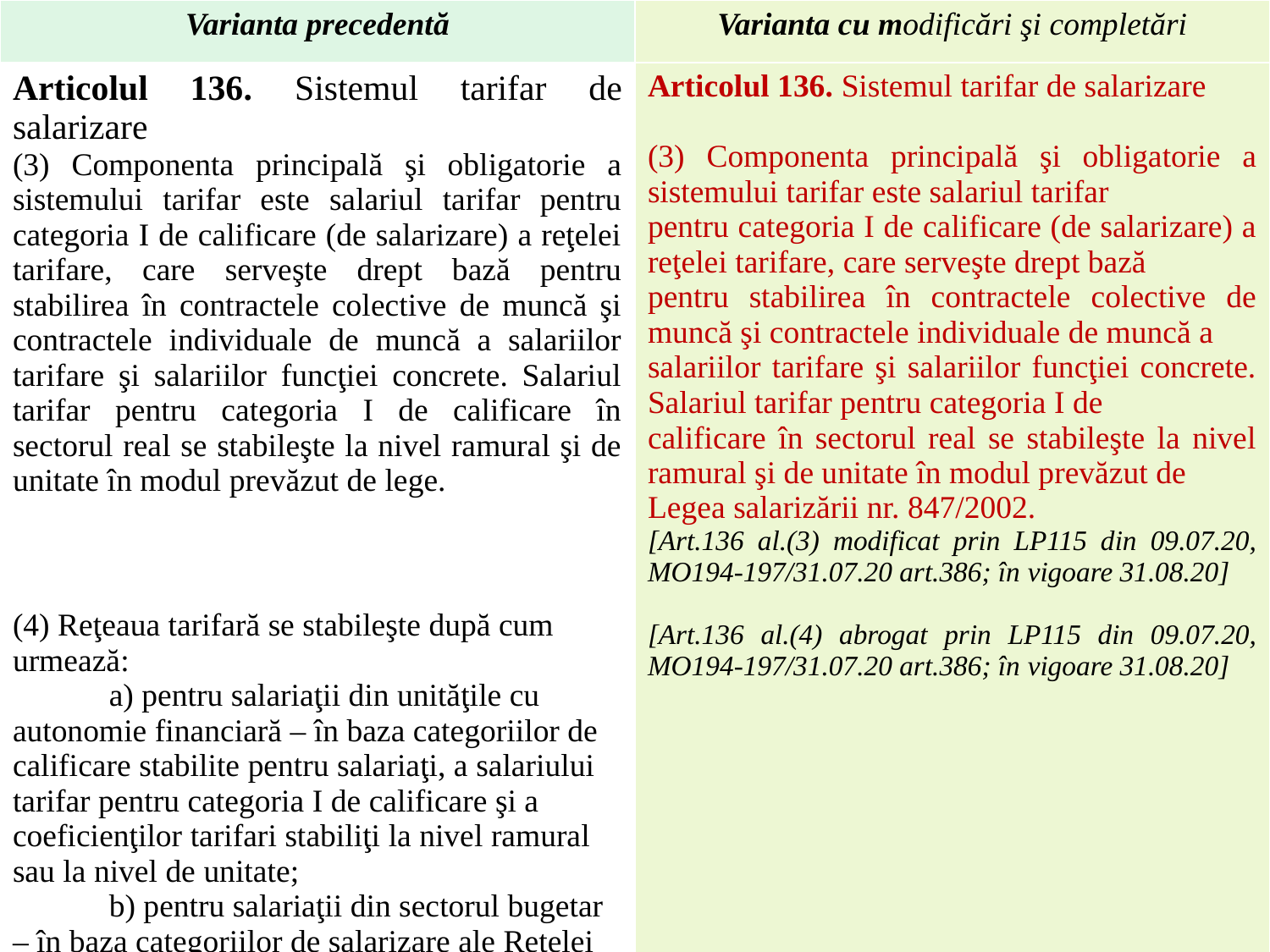

| Varianta precedentă | Varianta cu modificări şi completări |
| --- | --- |
| Articolul 136. Sistemul tarifar de salarizare (3) Componenta principală şi obligatorie a sistemului tarifar este salariul tarifar pentru categoria I de calificare (de salarizare) a reţelei tarifare, care serveşte drept bază pentru stabilirea în contractele colective de muncă şi contractele individuale de muncă a salariilor tarifare şi salariilor funcţiei concrete. Salariul tarifar pentru categoria I de calificare în sectorul real se stabileşte la nivel ramural şi de unitate în modul prevăzut de lege. (4) Reţeaua tarifară se stabileşte după cum urmează:             a) pentru salariaţii din unităţile cu autonomie financiară – în baza categoriilor de calificare stabilite pentru salariaţi, a salariului tarifar pentru categoria I de calificare şi a coeficienţilor tarifari stabiliţi la nivel ramural sau la nivel de unitate;             b) pentru salariaţii din sectorul bugetar – în baza categoriilor de salarizare ale Reţelei tarifare unice, a salariului tarifar pentru categoria I de salarizare şi a grilelor de salarii ale funcţiei stabilite pe categoriile de salarizare.             (5) Salariul tarifar pentru categoria I de calificare la nivel de ramură sau de unitate se reexaminează în funcţie de condiţiile economice concrete ale ramurii sau în funcţie de posibilităţile financiare ale unităţii. Totodată, cuantumul lunar total al salariului unui angajat, calculat în baza sistemului tarifar de salarizare, nu poate fi mai mic decît cuantumul minim garantat al salariului în sectorul real, stabilit de Guvern. | Articolul 136. Sistemul tarifar de salarizare (3) Componenta principală şi obligatorie a sistemului tarifar este salariul tarifar pentru categoria I de calificare (de salarizare) a reţelei tarifare, care serveşte drept bază pentru stabilirea în contractele colective de muncă şi contractele individuale de muncă a salariilor tarifare şi salariilor funcţiei concrete. Salariul tarifar pentru categoria I de calificare în sectorul real se stabileşte la nivel ramural şi de unitate în modul prevăzut de Legea salarizării nr. 847/2002. [Art.136 al.(3) modificat prin LP115 din 09.07.20, MO194-197/31.07.20 art.386; în vigoare 31.08.20] [Art.136 al.(4) abrogat prin LP115 din 09.07.20, MO194-197/31.07.20 art.386; în vigoare 31.08.20] [Art.136 al.(5) abrogat prin LP115 din 09.07.20, MO194-197/31.07.20 art.386; în vigoare 31.08.20] |